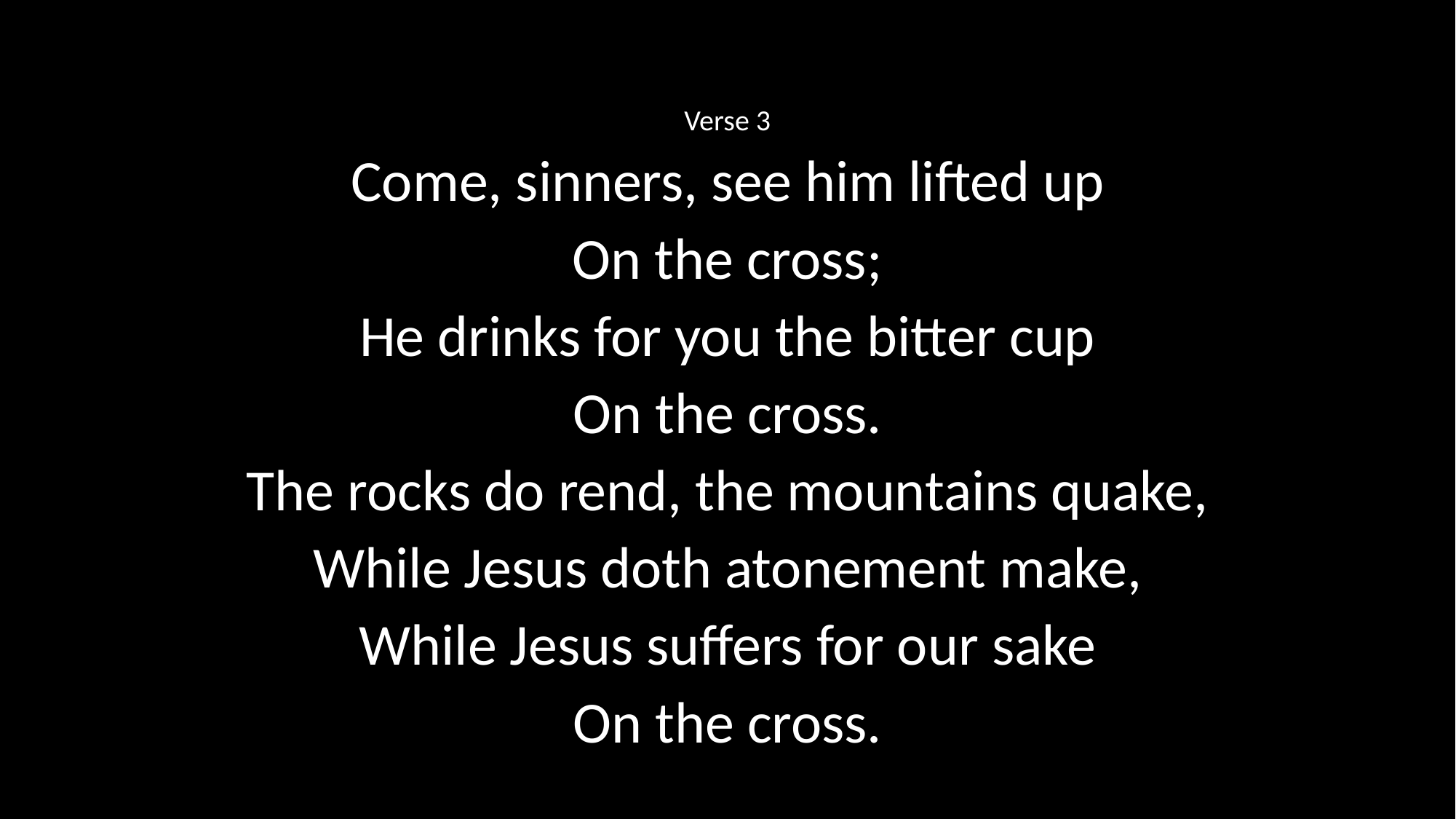

Verse 3
Come, sinners, see him lifted up
On the cross;
He drinks for you the bitter cup
On the cross.
The rocks do rend, the mountains quake,
While Jesus doth atonement make,
While Jesus suffers for our sake
On the cross.